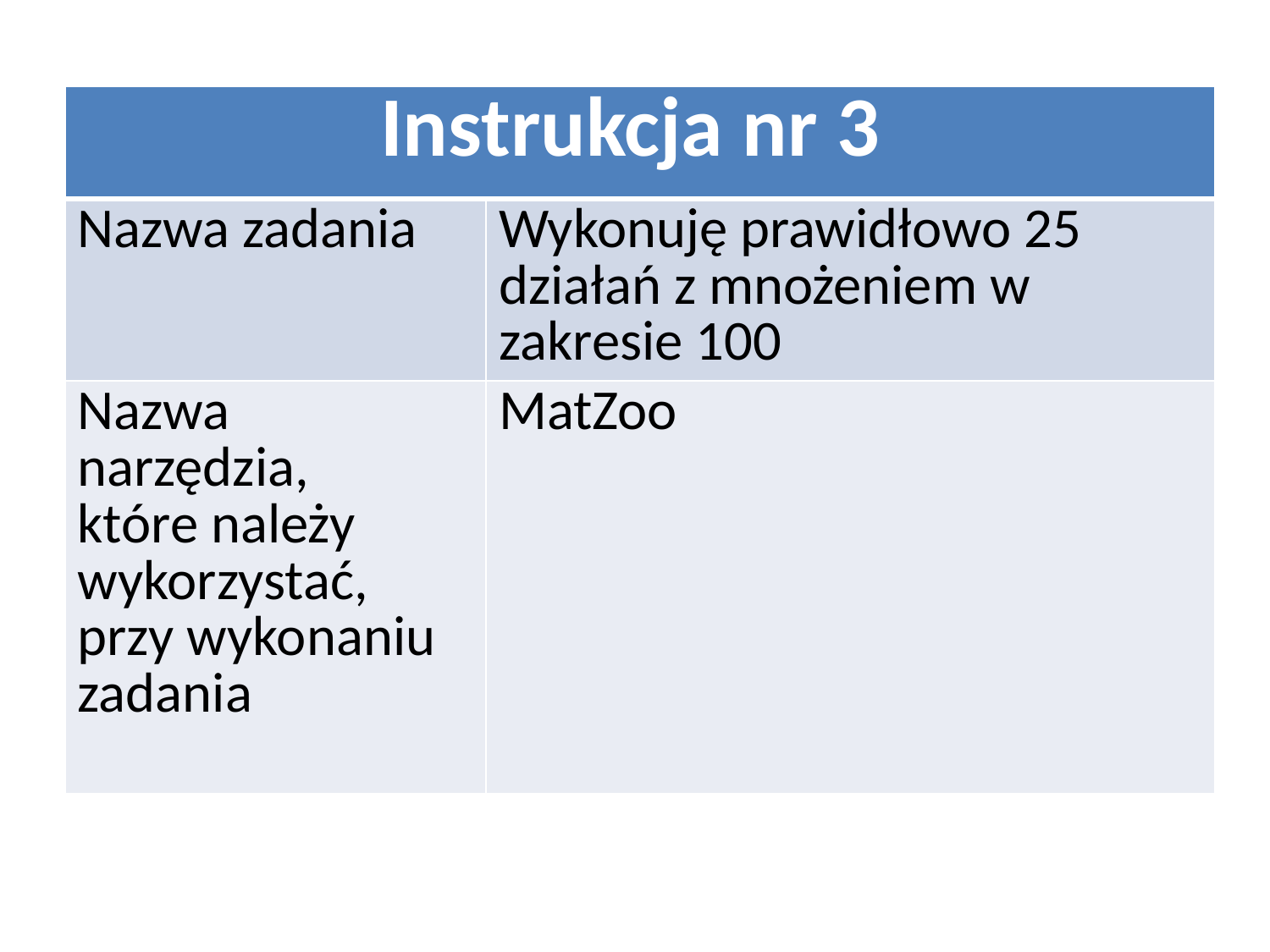

| Instrukcja nr 3 |  |
| --- | --- |
| Nazwa zadania | Wykonuję prawidłowo 25 działań z mnożeniem w zakresie 100 |
| Nazwa narzędzia, które należy wykorzystać, przy wykonaniu zadania | MatZoo |